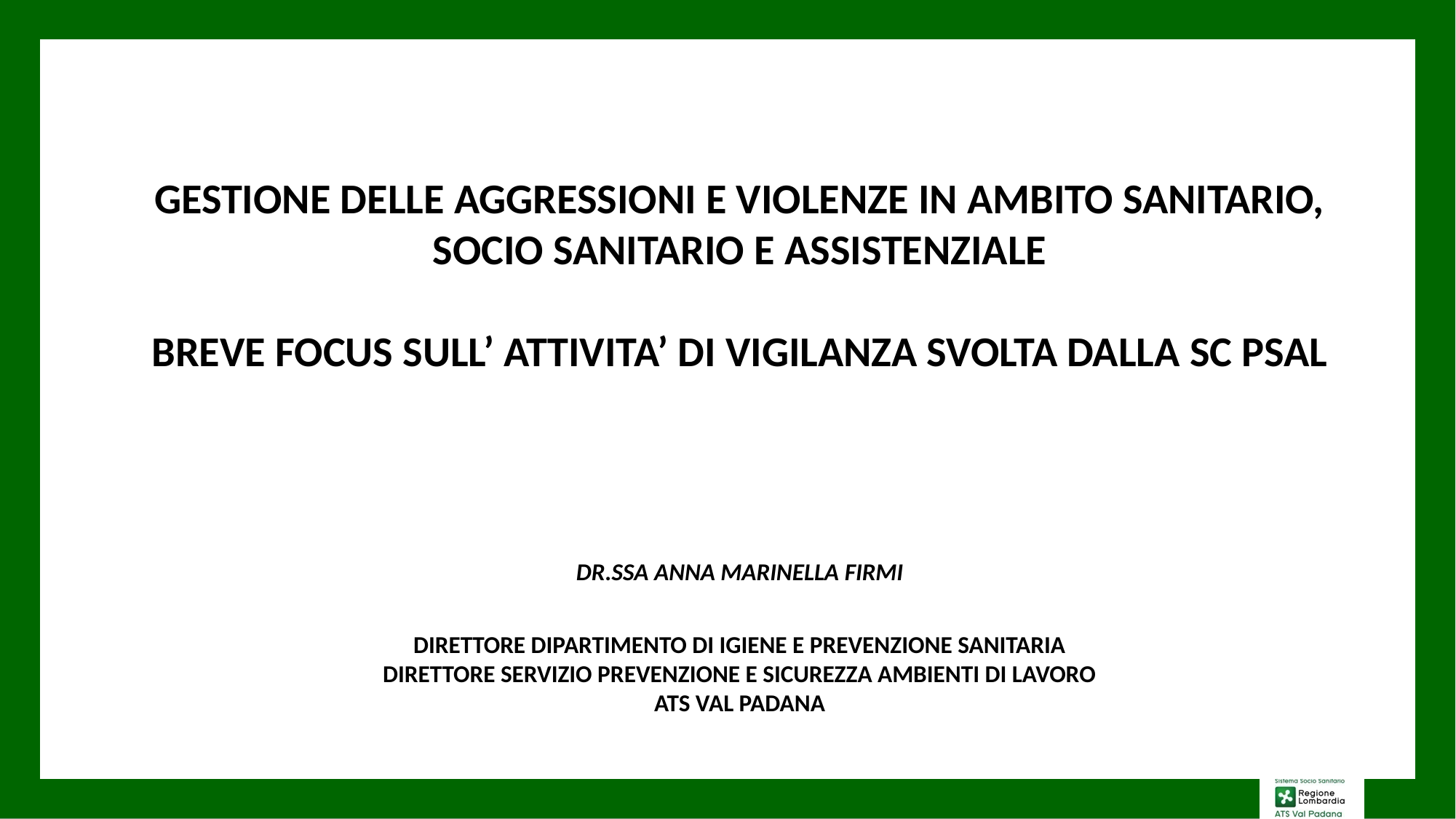

GESTIONE DELLE AGGRESSIONI E VIOLENZE IN AMBITO SANITARIO, SOCIO SANITARIO E ASSISTENZIALE

BREVE FOCUS SULL’ ATTIVITA’ DI VIGILANZA SVOLTA DALLA SC PSAL
DR.SSA ANNA MARINELLA FIRMI

DIRETTORE DIPARTIMENTO DI IGIENE E PREVENZIONE SANITARIA
DIRETTORE SERVIZIO PREVENZIONE E SICUREZZA AMBIENTI DI LAVORO
 ATS VAL PADANA